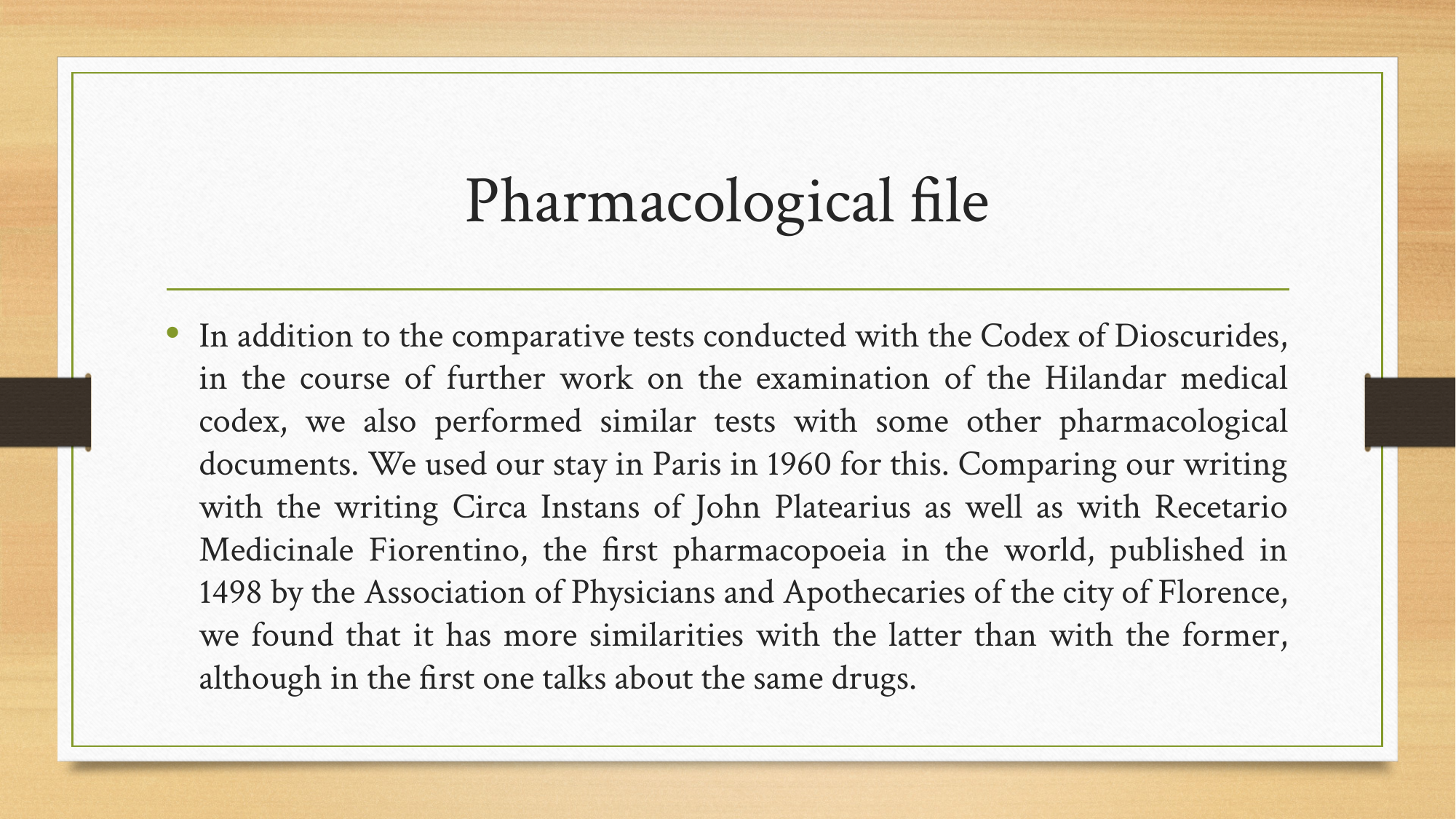

# Pharmacological file
In addition to the comparative tests conducted with the Codex of Dioscurides, in the course of further work on the examination of the Hilandar medical codex, we also performed similar tests with some other pharmacological documents. We used our stay in Paris in 1960 for this. Comparing our writing with the writing Circa Instans of John Platearius as well as with Recetario Medicinale Fiorentino, the first pharmacopoeia in the world, published in 1498 by the Association of Physicians and Apothecaries of the city of Florence, we found that it has more similarities with the latter than with the former, although in the first one talks about the same drugs.